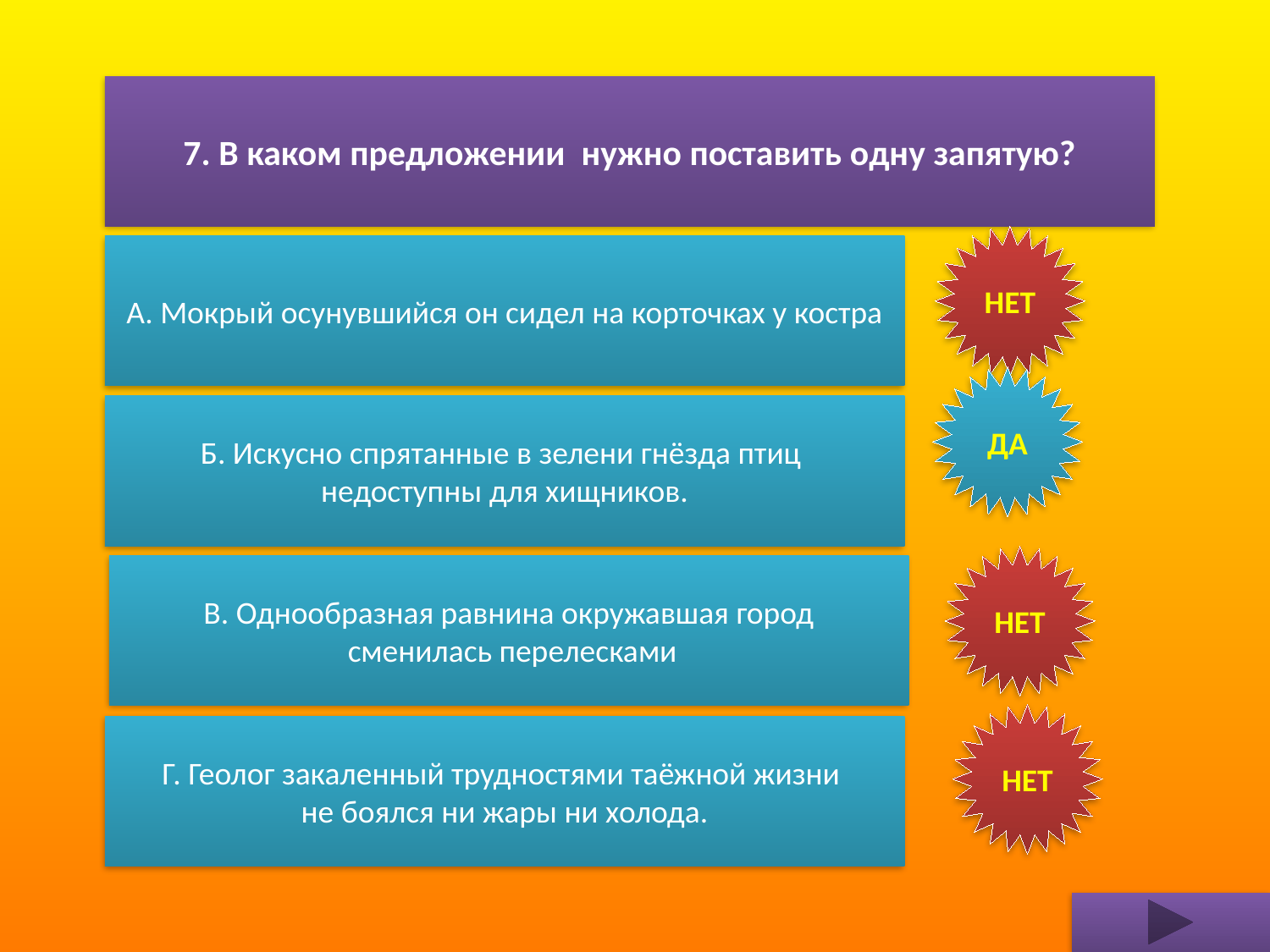

7. В каком предложении  нужно поставить одну запятую?
НЕТ
А. Мокрый осунувшийся он сидел на корточках у костра
ДА
Б. Искусно спрятанные в зелени гнёзда птиц
недоступны для хищников.
НЕТ
В. Однообразная равнина окружавшая город
 сменилась перелесками
НЕТ
Г. Геолог закаленный трудностями таёжной жизни
не боялся ни жары ни холода.